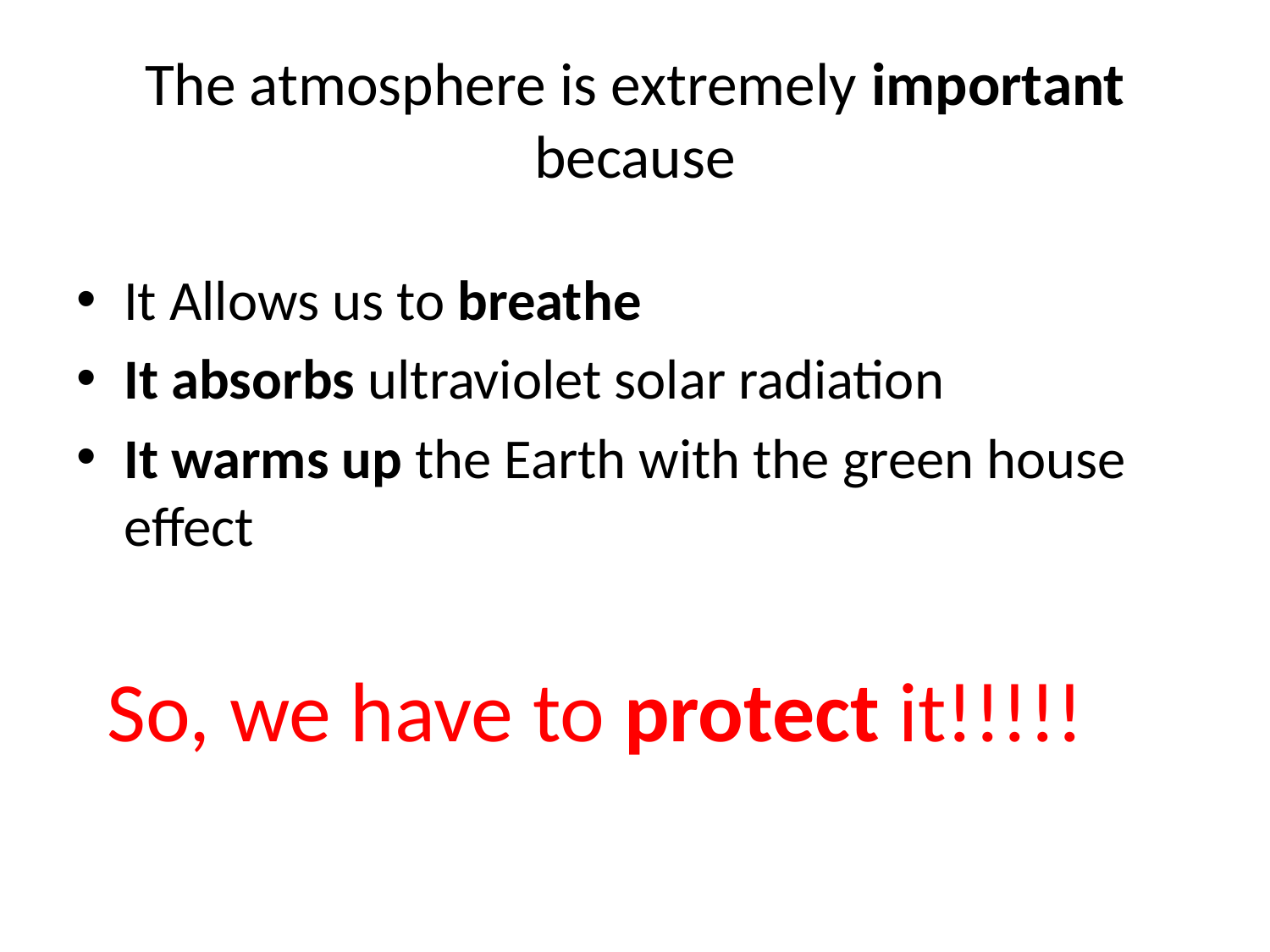

# The atmosphere is extremely important because
It Allows us to breathe
It absorbs ultraviolet solar radiation
It warms up the Earth with the green house effect
So, we have to protect it!!!!!